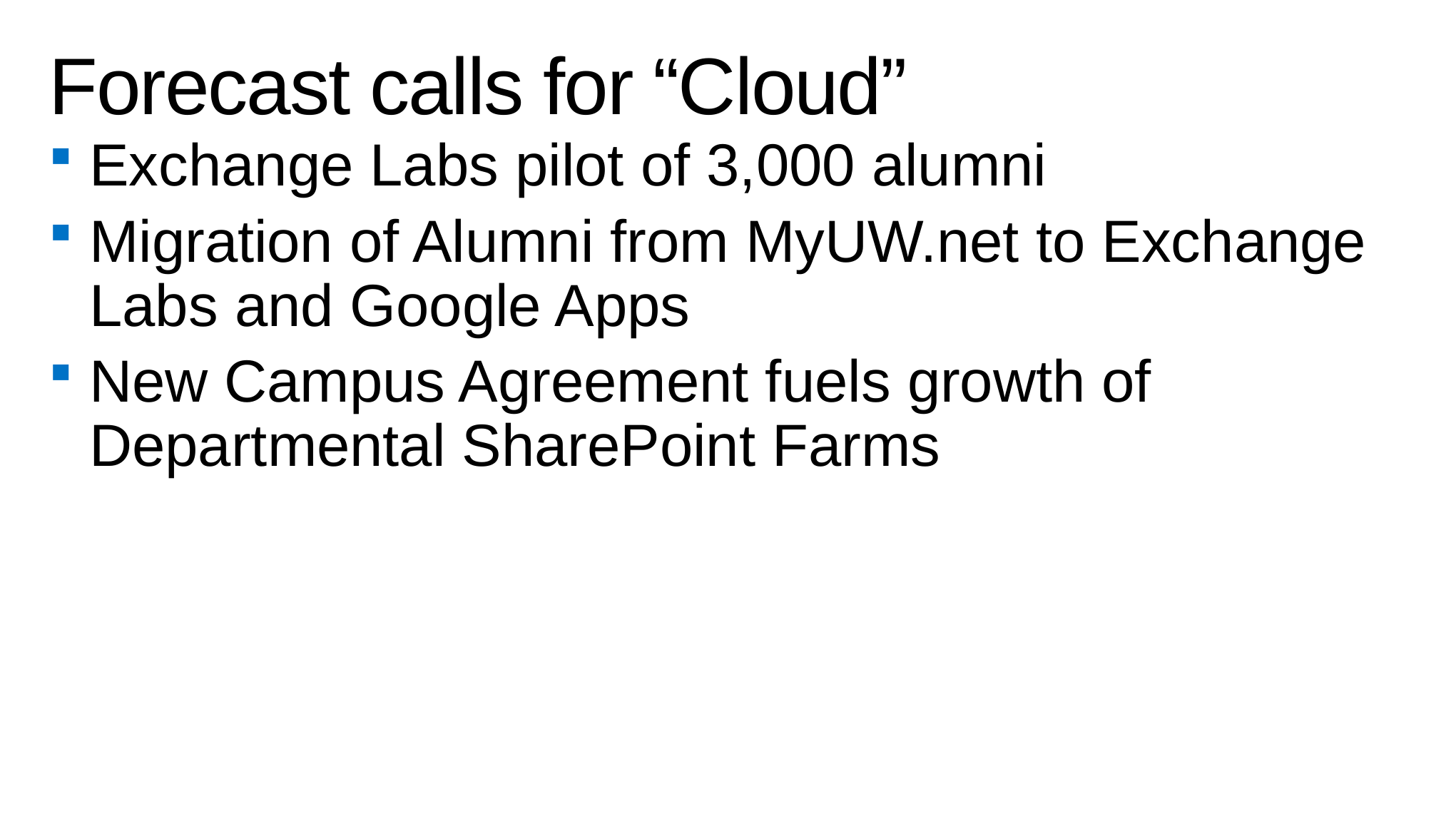

# Forecast calls for “Cloud”
Exchange Labs pilot of 3,000 alumni
Migration of Alumni from MyUW.net to Exchange Labs and Google Apps
New Campus Agreement fuels growth of Departmental SharePoint Farms